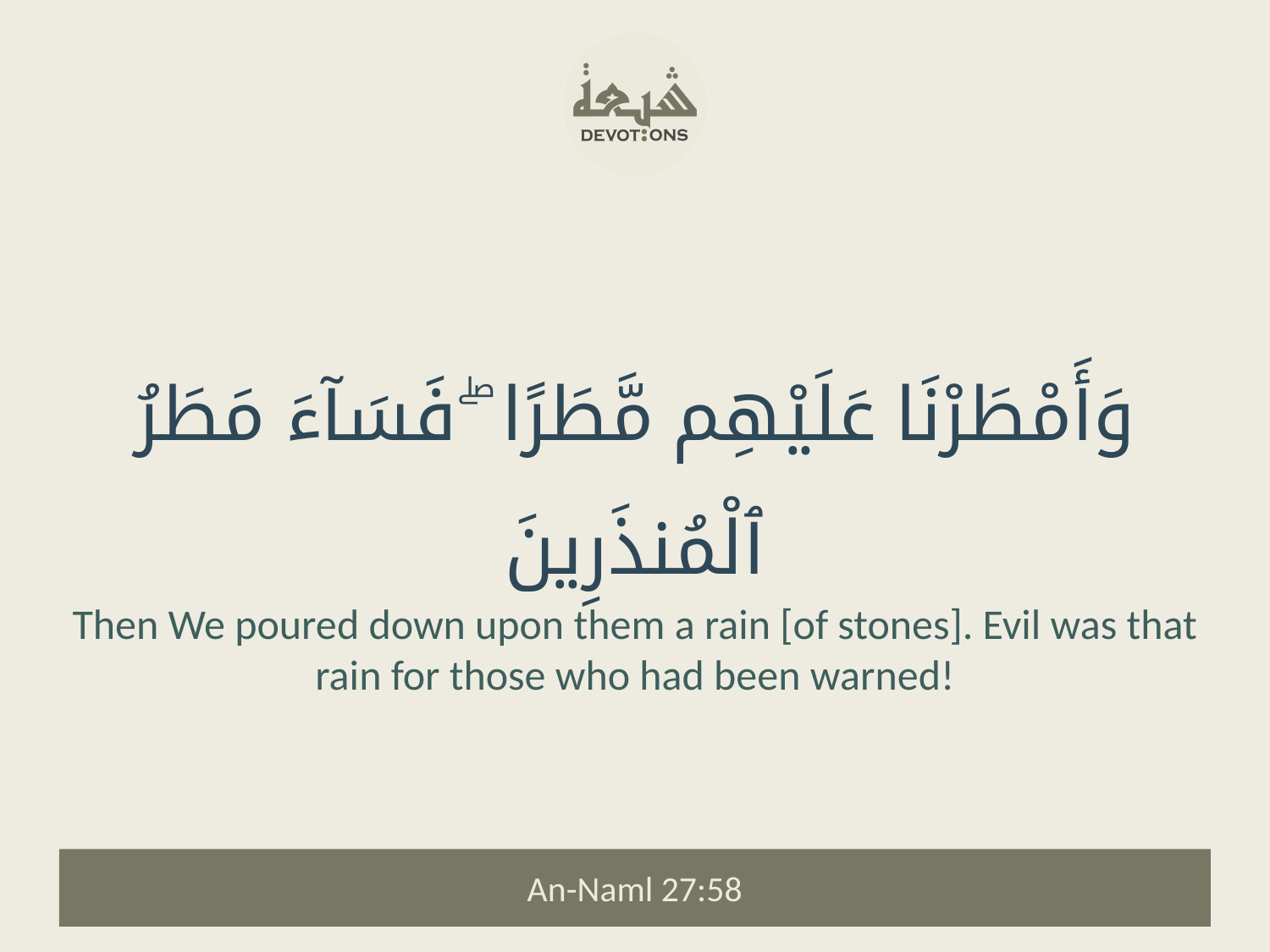

وَأَمْطَرْنَا عَلَيْهِم مَّطَرًا ۖ فَسَآءَ مَطَرُ ٱلْمُنذَرِينَ
Then We poured down upon them a rain [of stones]. Evil was that rain for those who had been warned!
An-Naml 27:58